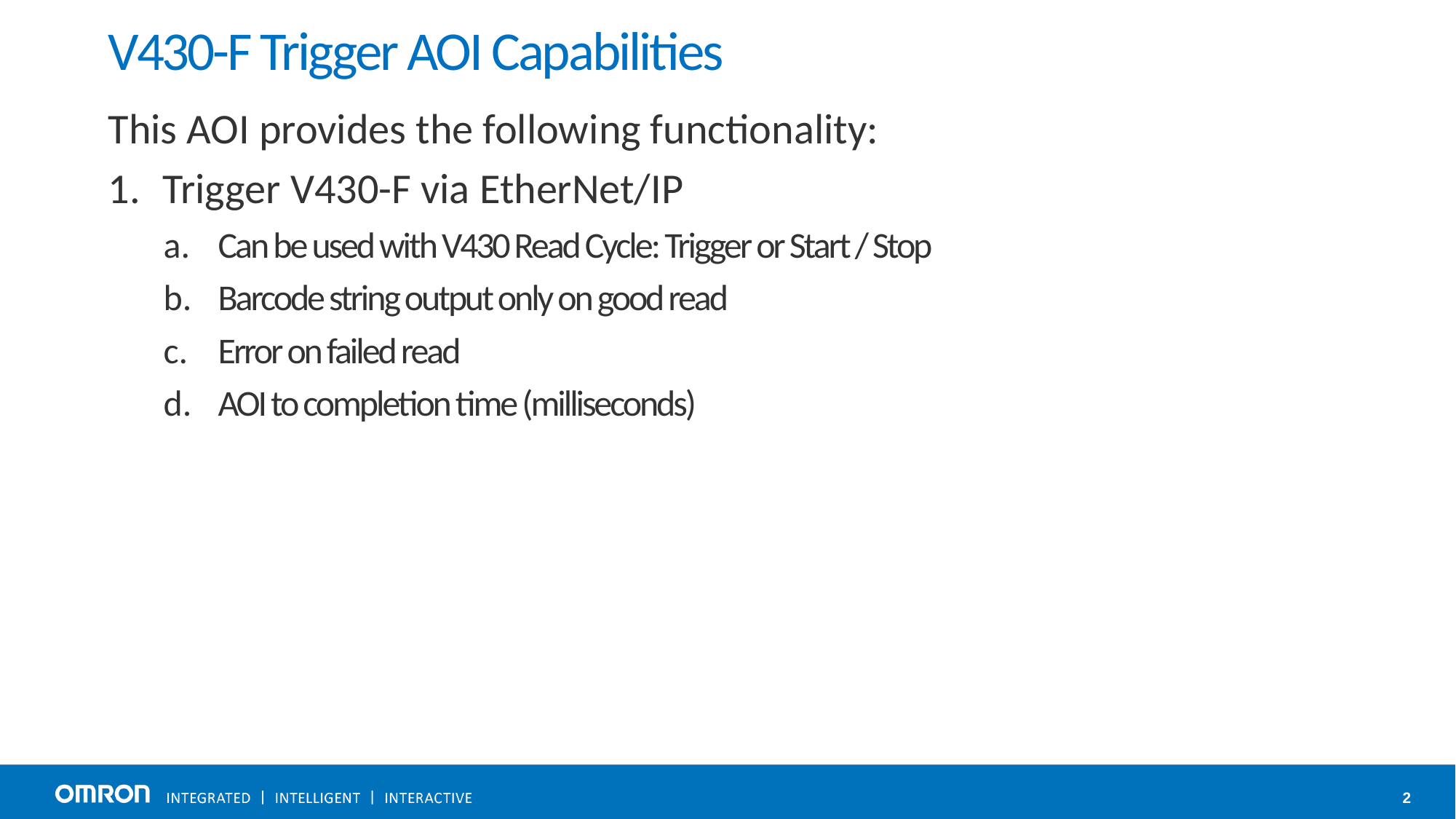

# V430-F Trigger AOI Capabilities
This AOI provides the following functionality:
Trigger V430-F via EtherNet/IP
Can be used with V430 Read Cycle: Trigger or Start / Stop
Barcode string output only on good read
Error on failed read
AOI to completion time (milliseconds)

2